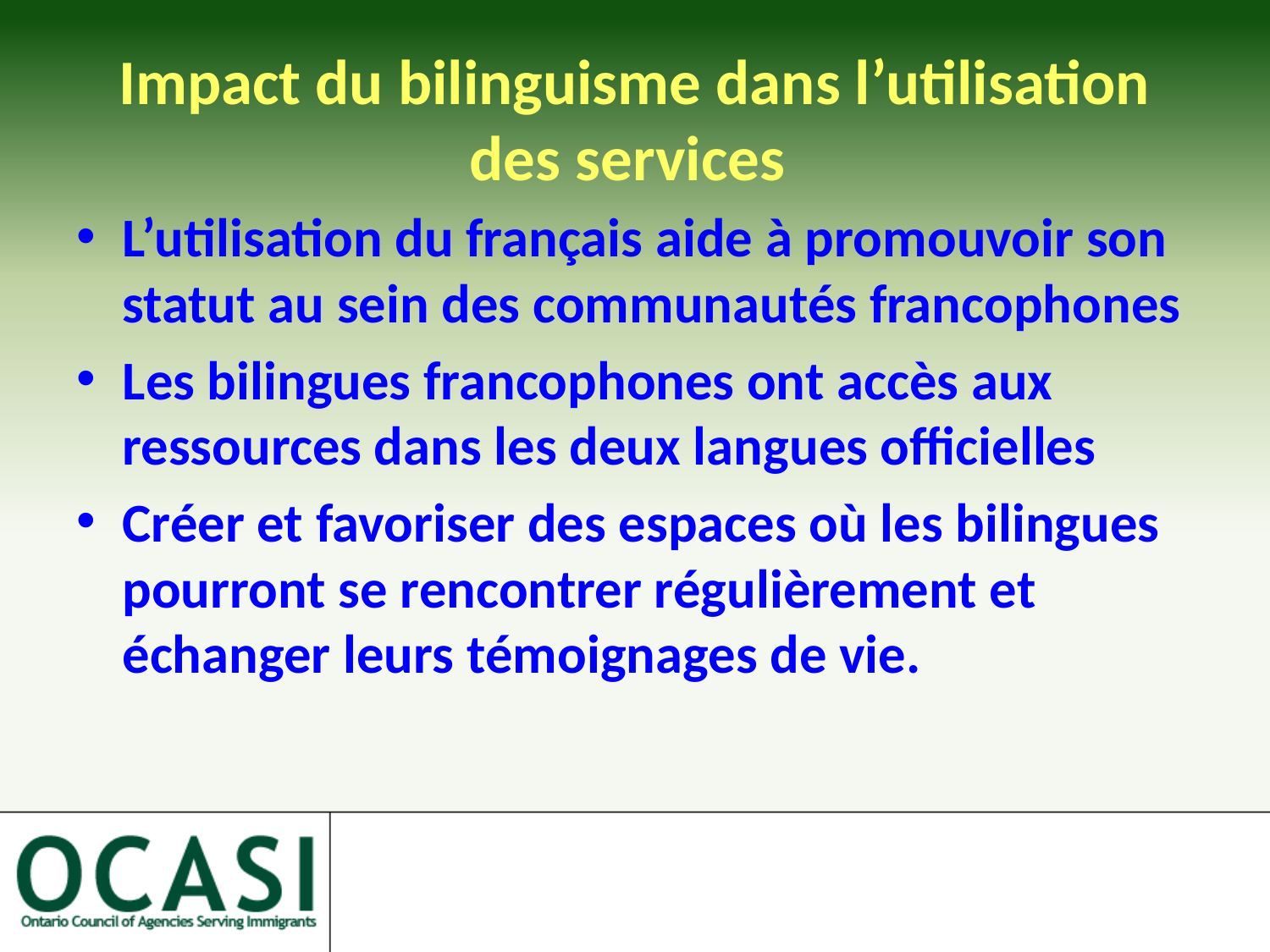

# Impact du bilinguisme dans l’utilisation des services
L’utilisation du français aide à promouvoir son statut au sein des communautés francophones
Les bilingues francophones ont accès aux ressources dans les deux langues officielles
Créer et favoriser des espaces où les bilingues pourront se rencontrer régulièrement et échanger leurs témoignages de vie.